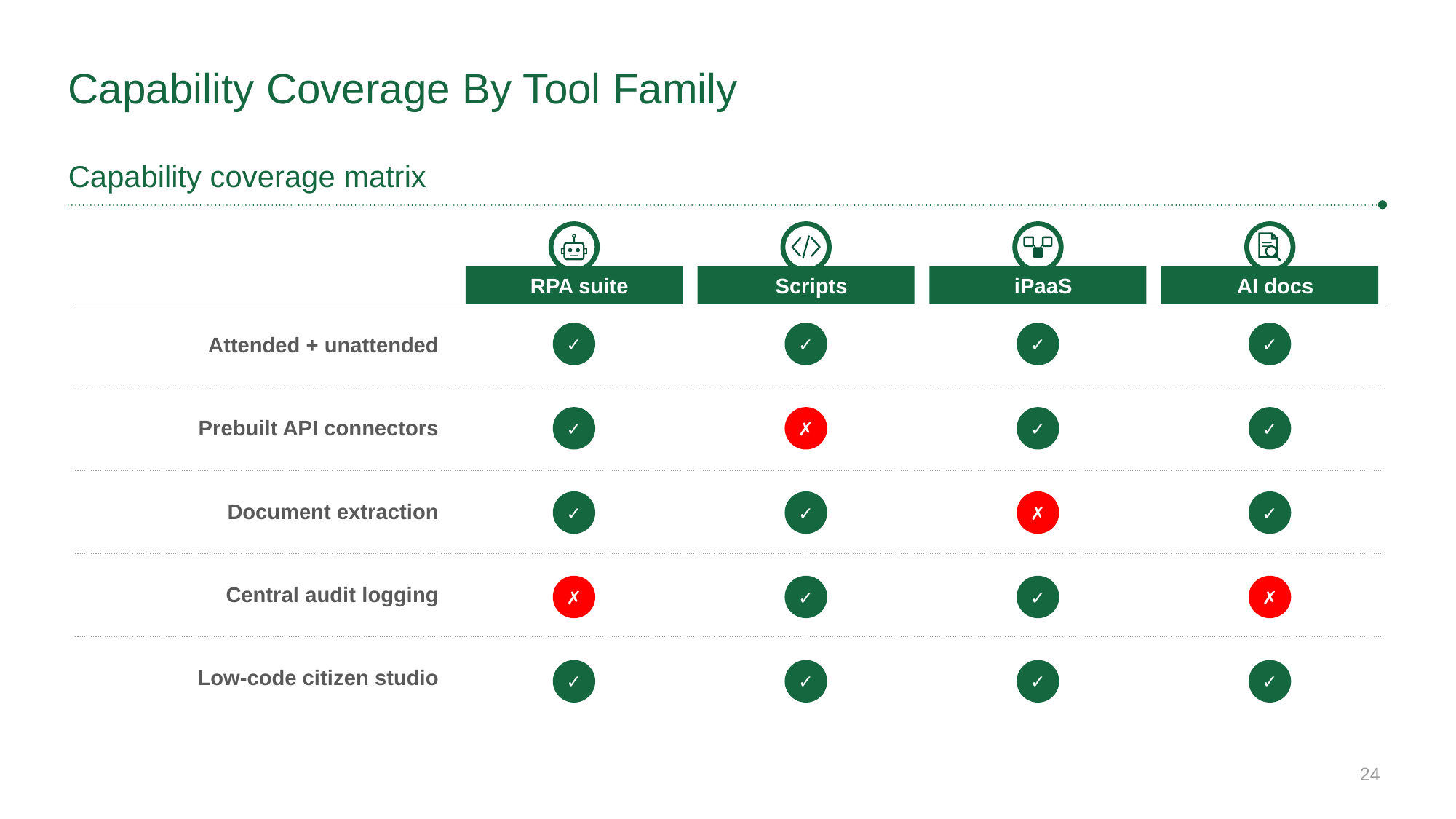

# Capability Coverage By Tool Family
Capability coverage matrix

RPA suite
Scripts
iPaaS
AI docs
|  |  |  |  |  |
| --- | --- | --- | --- | --- |
| Attended + unattended |  |  |  |  |
| Prebuilt API connectors |  |  |  |  |
| Document extraction |  |  |  |  |
| Central audit logging |  |  |  |  |
| Low-code citizen studio |  |  |  |  |
✓
✓
✓
✓
✓
✗
✓
✓
✓
✓
✗
✓
✗
✓
✓
✗
✓
✓
✓
✓
24